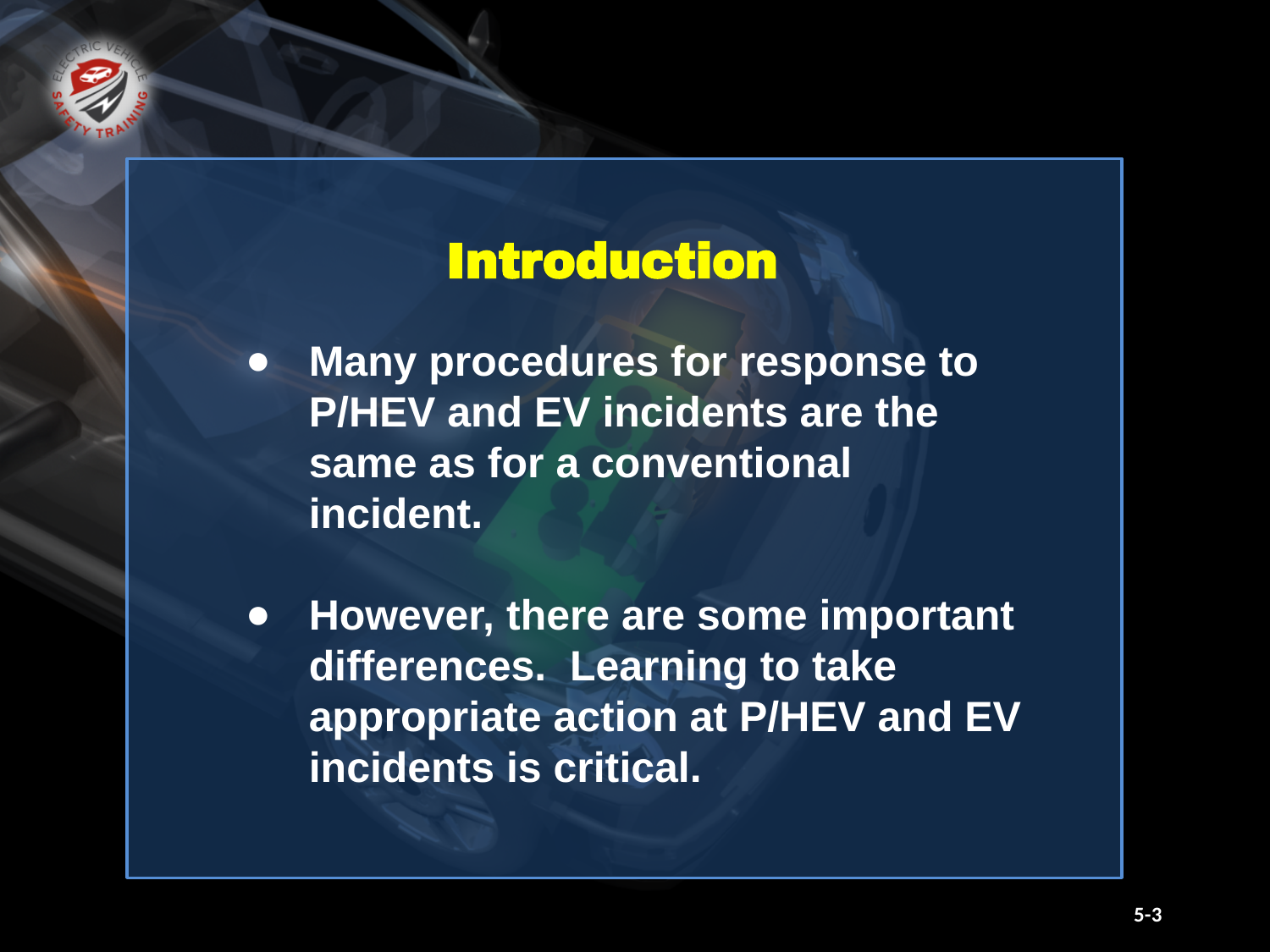

Introduction
Many procedures for response to P/HEV and EV incidents are the same as for a conventional incident.

However, there are some important differences.  Learning to take appropriate action at P/HEV and EV incidents is critical.
5-3